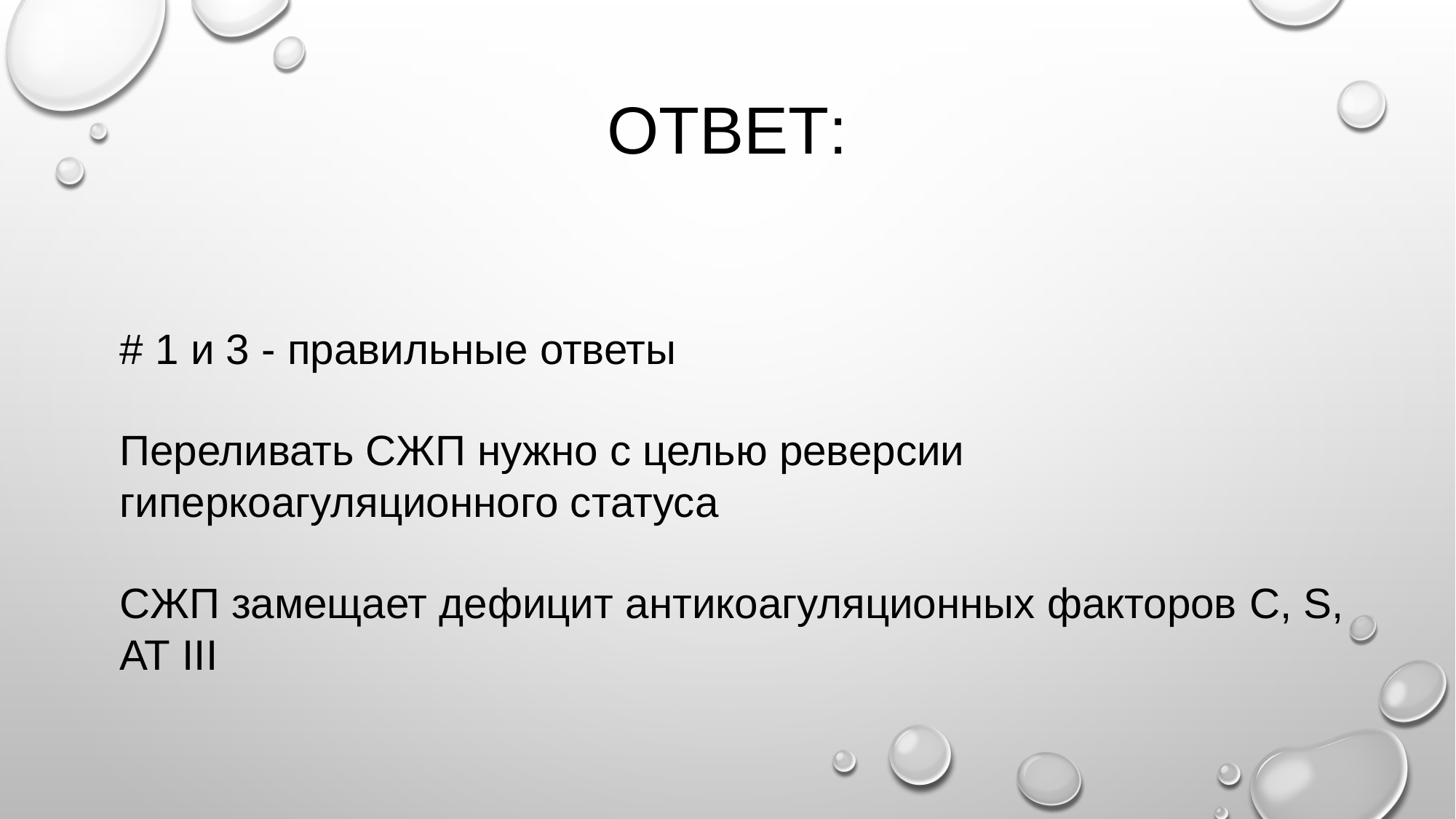

# ответ:
# 1 и 3 - правильные ответы

Переливать СЖП нужно с целью реверсии гиперкоагуляционного статуса

СЖП замещает дефицит антикоагуляционных факторов C, S, АТ III